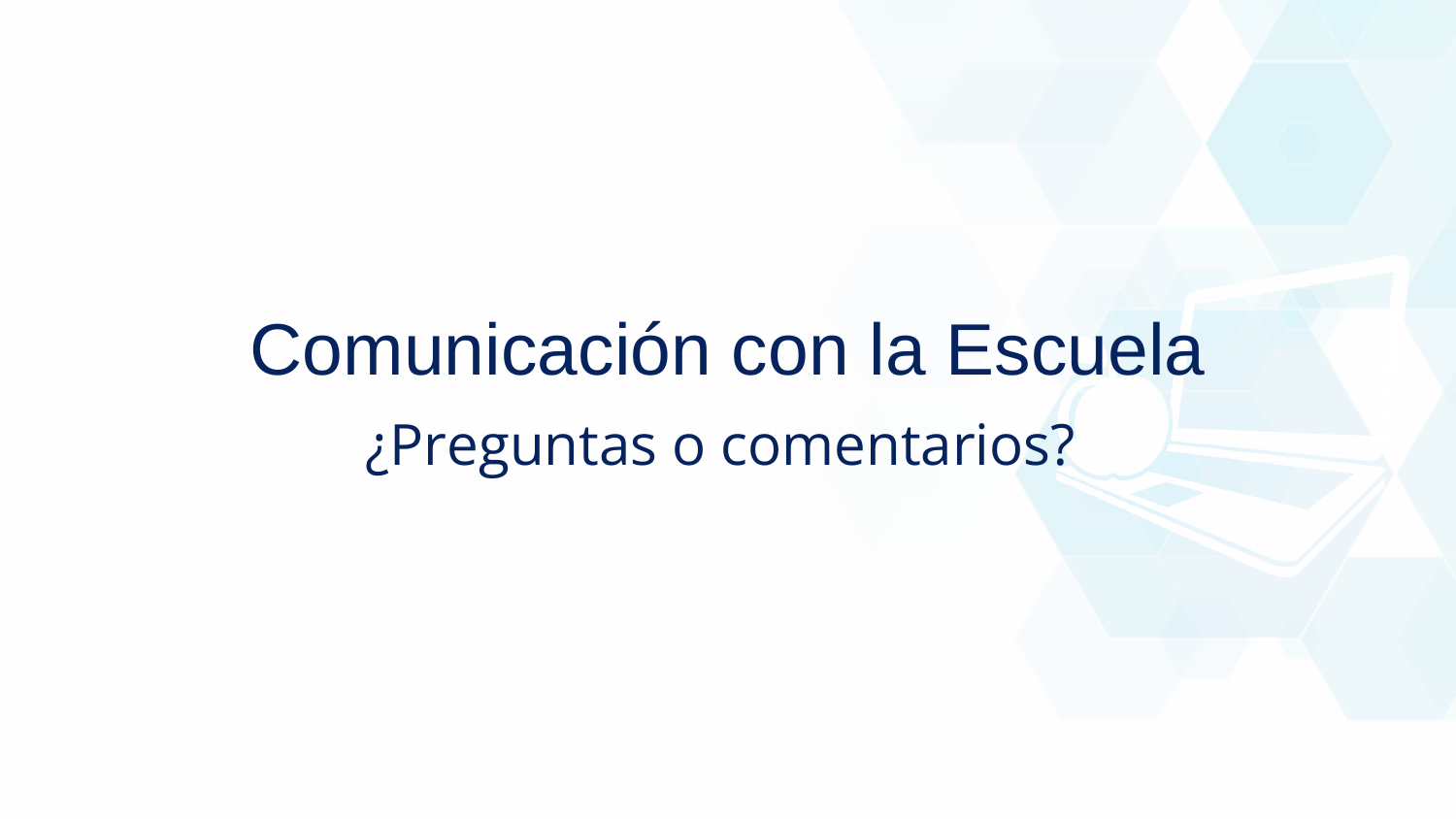

Comunicación con la Escuela
¿Preguntas o comentarios?